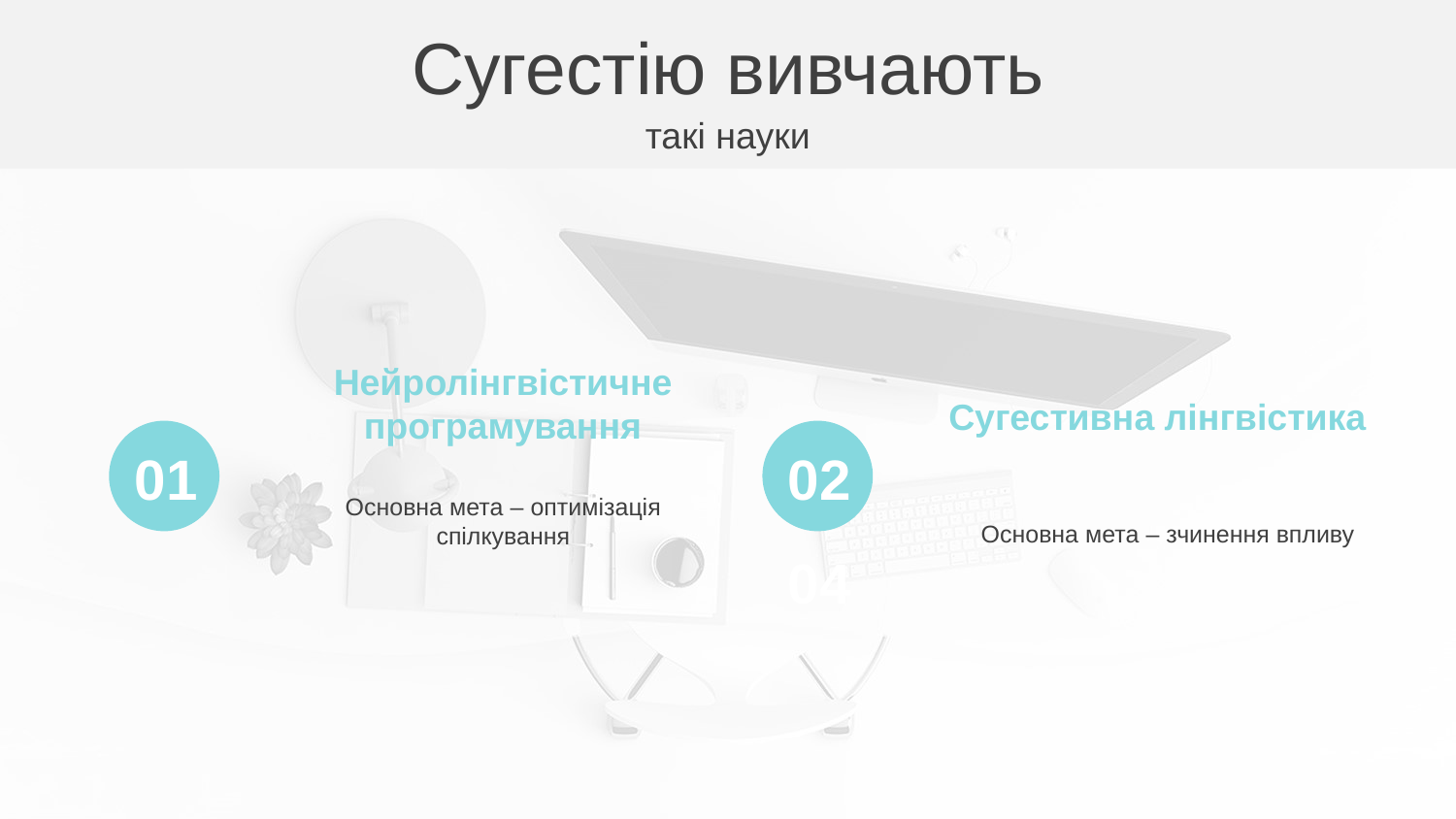

Сугестію вивчають
такі науки
Нейролінгвістичне програмування

Основна мета – оптимізація спілкування
Сугестивна лінгвістика

Основна мета – зчинення впливу

01
02
04